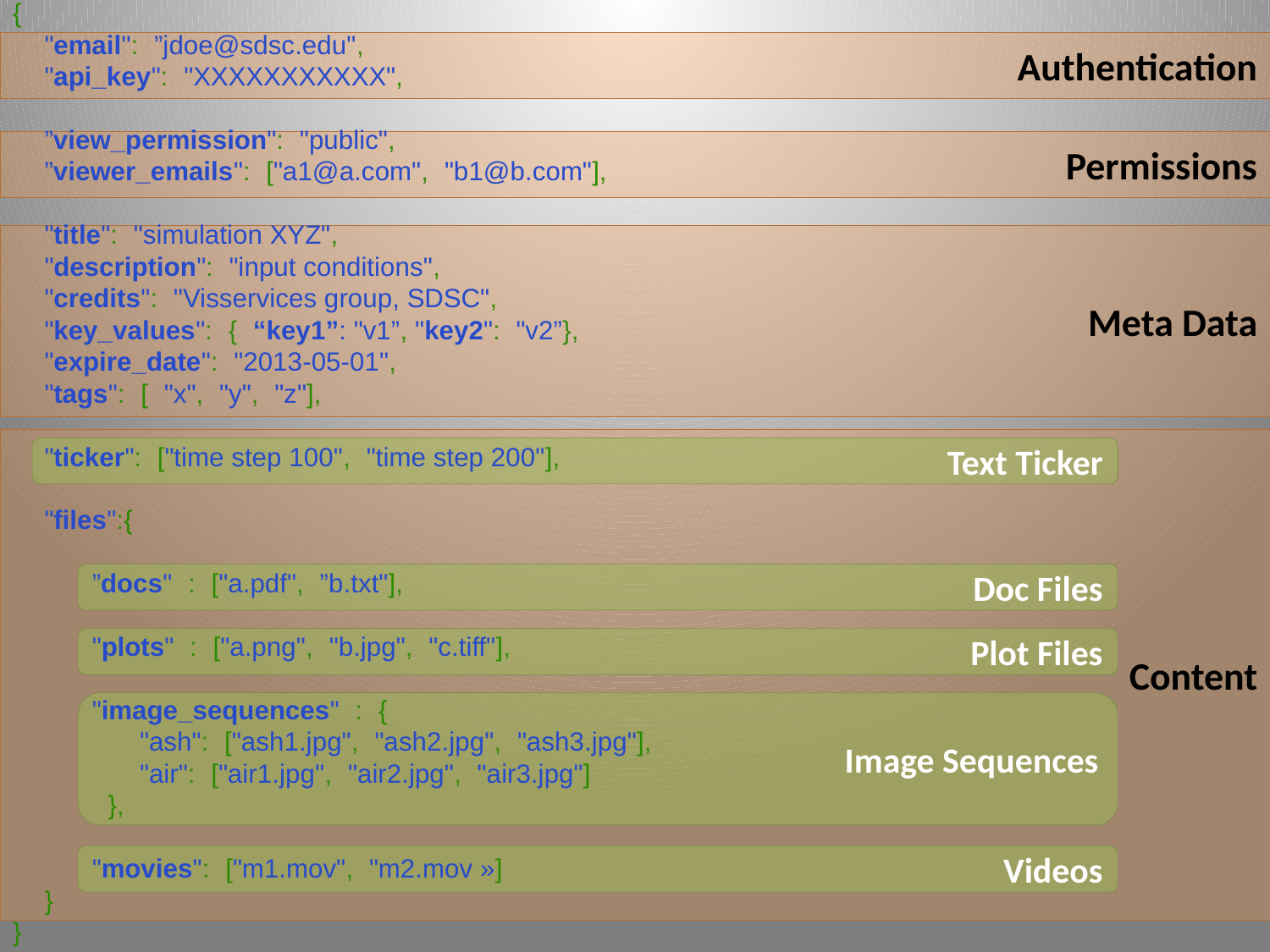

{
  "email": ”jdoe@sdsc.edu",
  "api_key": "XXXXXXXXXXX",

  ”view_permission": "public",
  ”viewer_emails": ["a1@a.com", "b1@b.com"],

  "title": "simulation XYZ",
  "description": "input conditions",
  "credits": "Visservices group, SDSC",
  "key_values": { “key1”: "v1”, "key2": "v2”},
  "expire_date": "2013-05-01",
  "tags": [ "x", "y", "z"],

  "ticker": ["time step 100", "time step 200"],

  "files":{

     ”docs" : ["a.pdf", ”b.txt"],

     "plots" : ["a.png", "b.jpg", "c.tiff"],

     "image_sequences" : {
        "ash": ["ash1.jpg", "ash2.jpg", "ash3.jpg"],
        "air": ["air1.jpg", "air2.jpg", "air3.jpg"]
      },

     "movies": ["m1.mov", "m2.mov »]
  }
}
Authentication
Permissions
Meta Data
Content
Text Ticker
Doc Files
Plot Files
Image Sequences
Videos